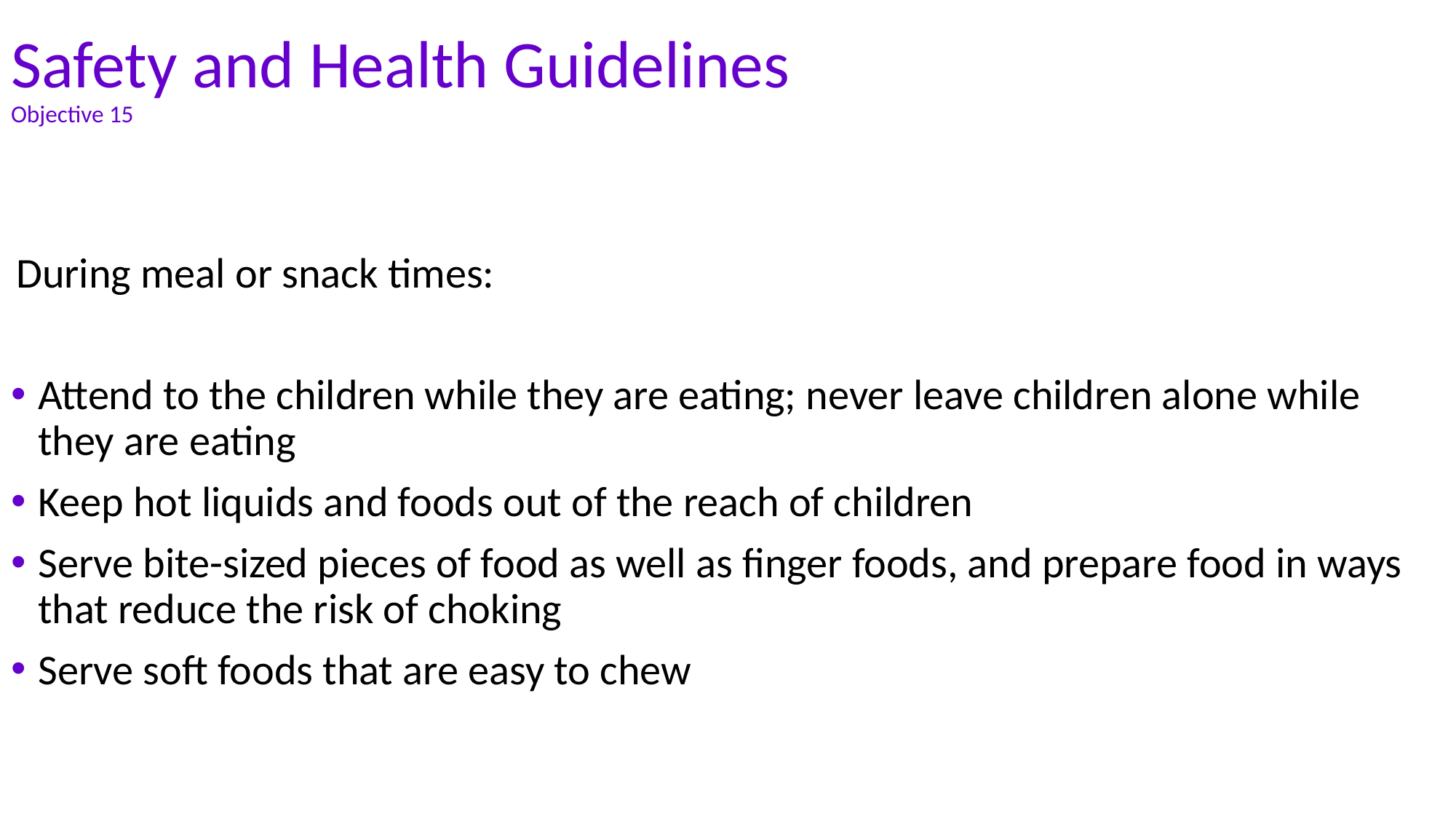

# Safety and Health Guidelines Objective 15
During meal or snack times:

Attend to the children while they are eating; never leave children alone while they are eating
Keep hot liquids and foods out of the reach of children
Serve bite-sized pieces of food as well as finger foods, and prepare food in ways that reduce the risk of choking
Serve soft foods that are easy to chew